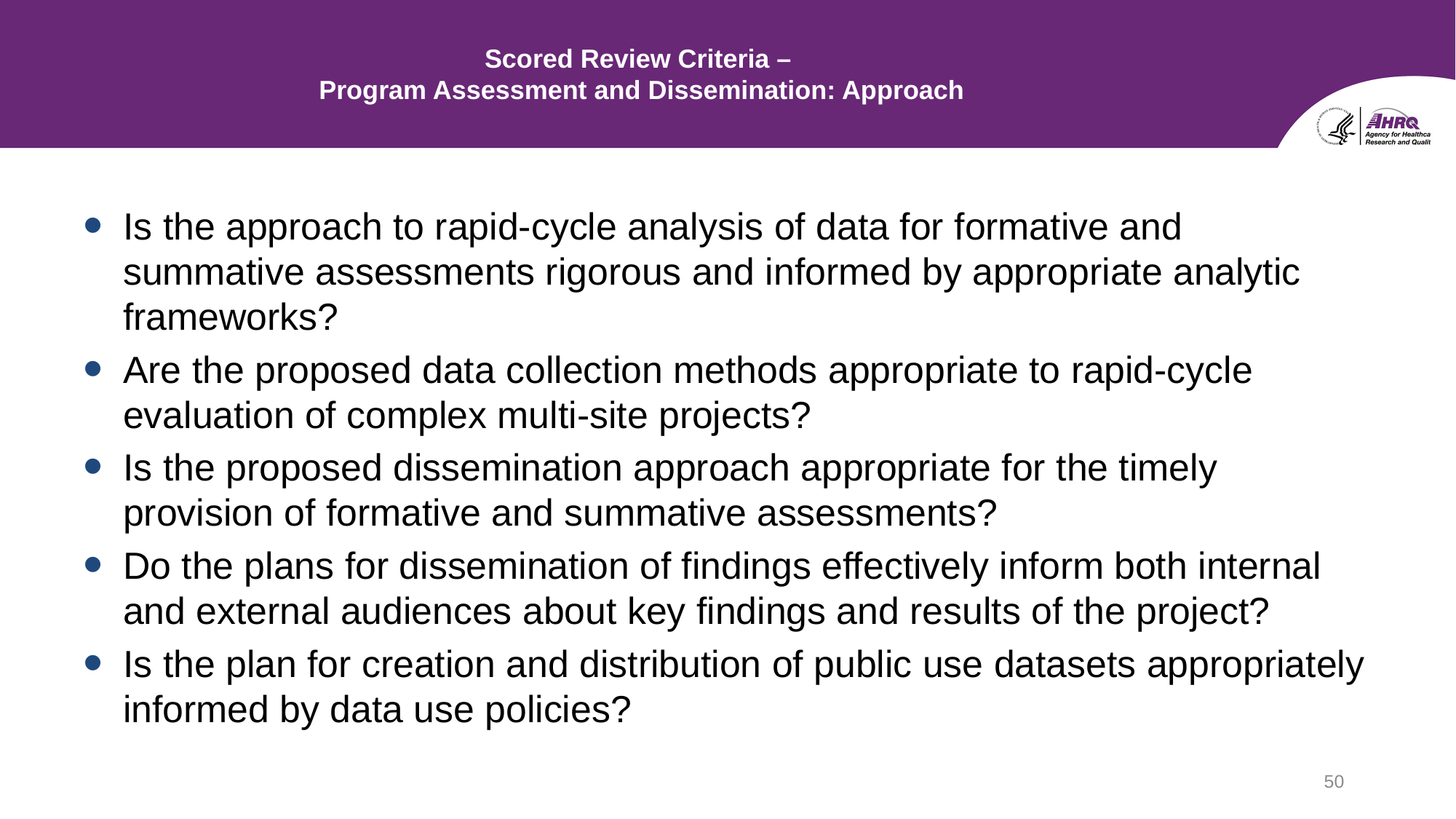

# Scored Review Criteria – Program Assessment and Dissemination: Approach
Is the approach to rapid-cycle analysis of data for formative and summative assessments rigorous and informed by appropriate analytic frameworks?
Are the proposed data collection methods appropriate to rapid-cycle evaluation of complex multi-site projects?
Is the proposed dissemination approach appropriate for the timely provision of formative and summative assessments?
Do the plans for dissemination of findings effectively inform both internal and external audiences about key findings and results of the project?
Is the plan for creation and distribution of public use datasets appropriately informed by data use policies?
50